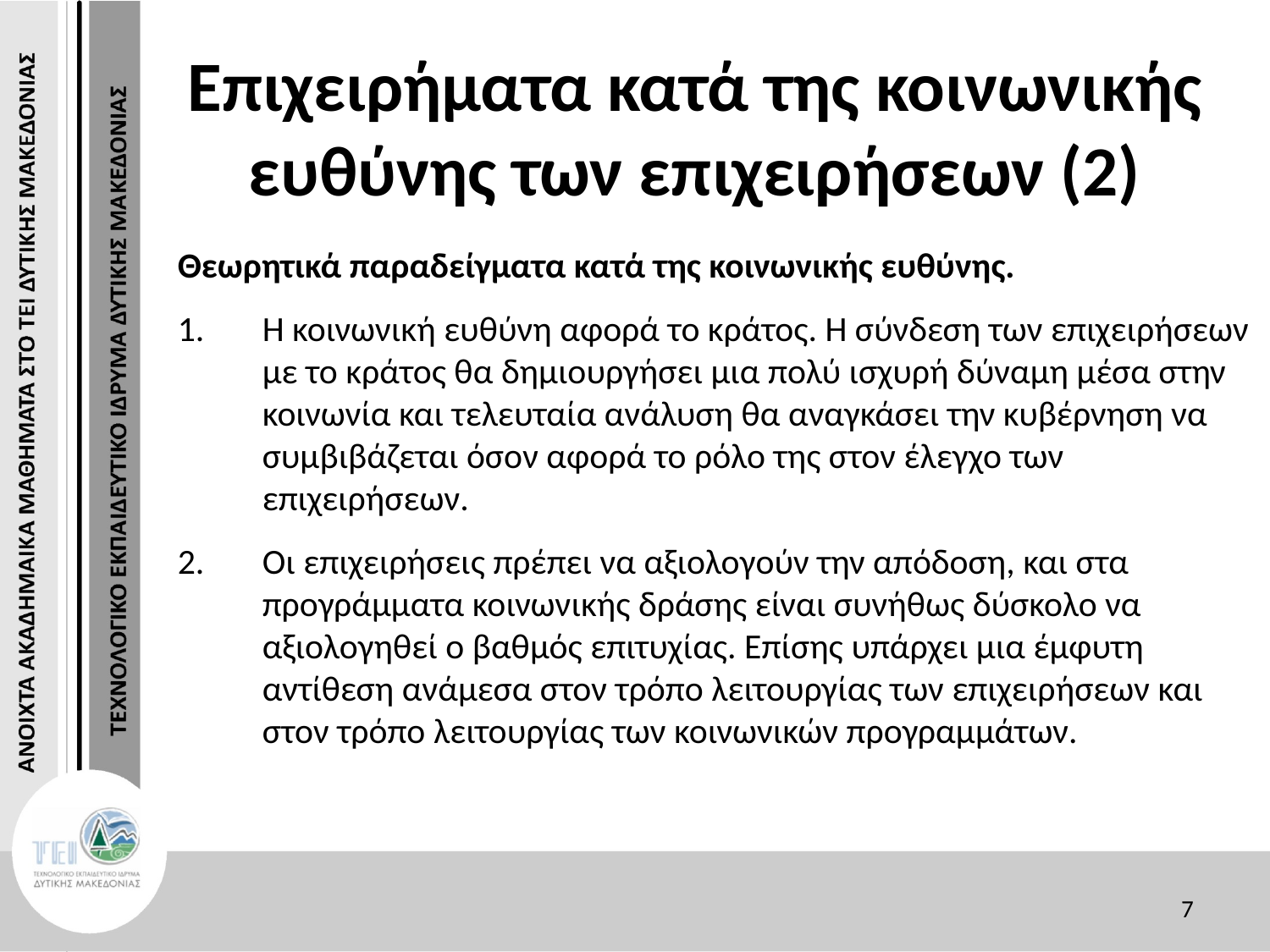

# Επιχειρήματα κατά της κοινωνικής ευθύνης των επιχειρήσεων (2)
Θεωρητικά παραδείγματα κατά της κοινωνικής ευθύνης.
Η κοινωνική ευθύνη αφορά το κράτος. Η σύνδεση των επιχειρήσεων με το κράτος θα δημιουργήσει μια πολύ ισχυρή δύναμη μέσα στην κοινωνία και τελευταία ανάλυση θα αναγκάσει την κυβέρνηση να συμβιβάζεται όσον αφορά το ρόλο της στον έλεγχο των επιχειρήσεων.
Οι επιχειρήσεις πρέπει να αξιολογούν την απόδοση, και στα προγράμματα κοινωνικής δράσης είναι συνήθως δύσκολο να αξιολογηθεί ο βαθμός επιτυχίας. Επίσης υπάρχει μια έμφυτη αντίθεση ανάμεσα στον τρόπο λειτουργίας των επιχειρήσεων και στον τρόπο λειτουργίας των κοινωνικών προγραμμάτων.
7